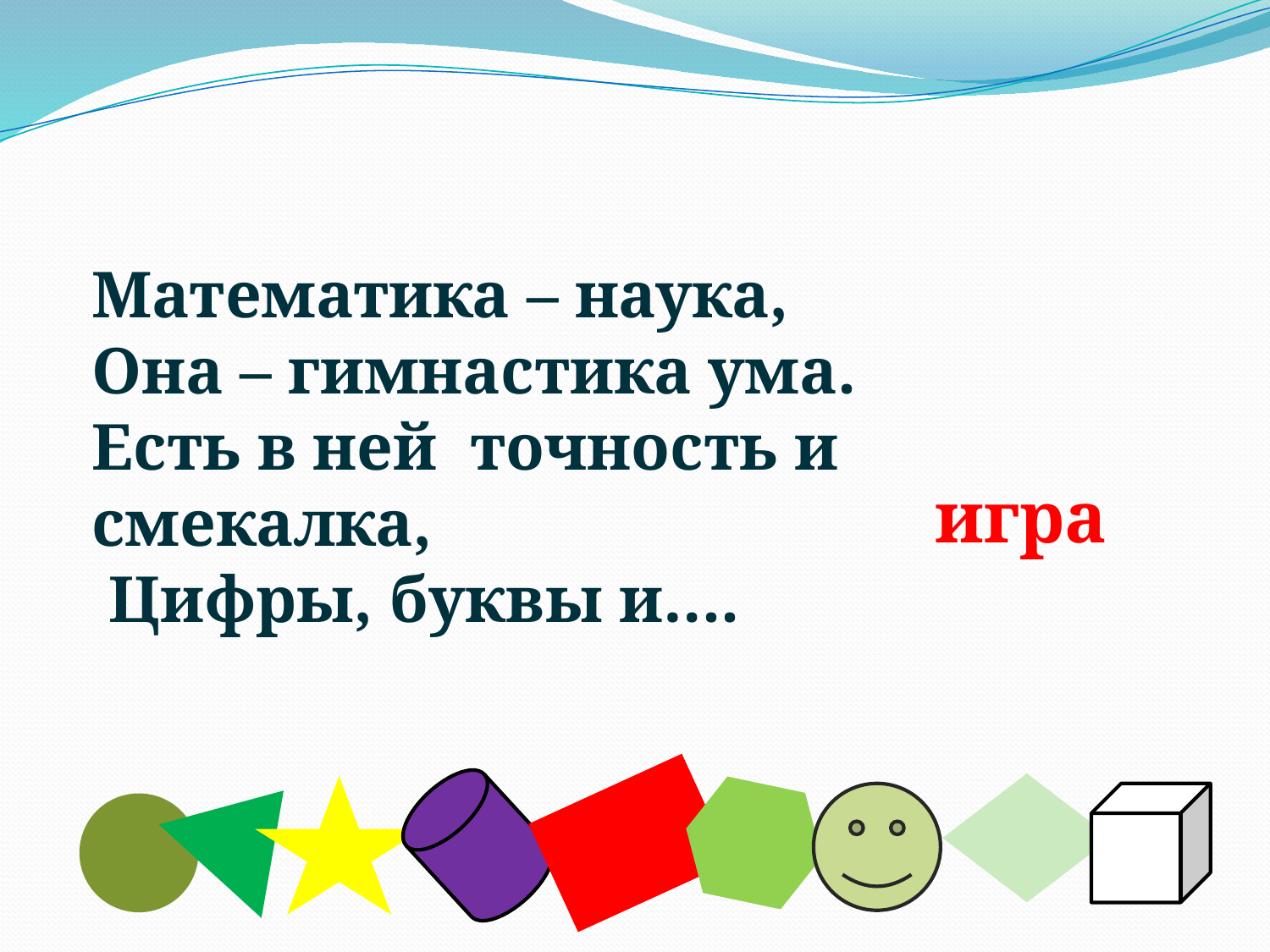

Математика – наука,
Она – гимнастика ума.
Есть в ней  точность и смекалка,
 Цифры, буквы и….

игра